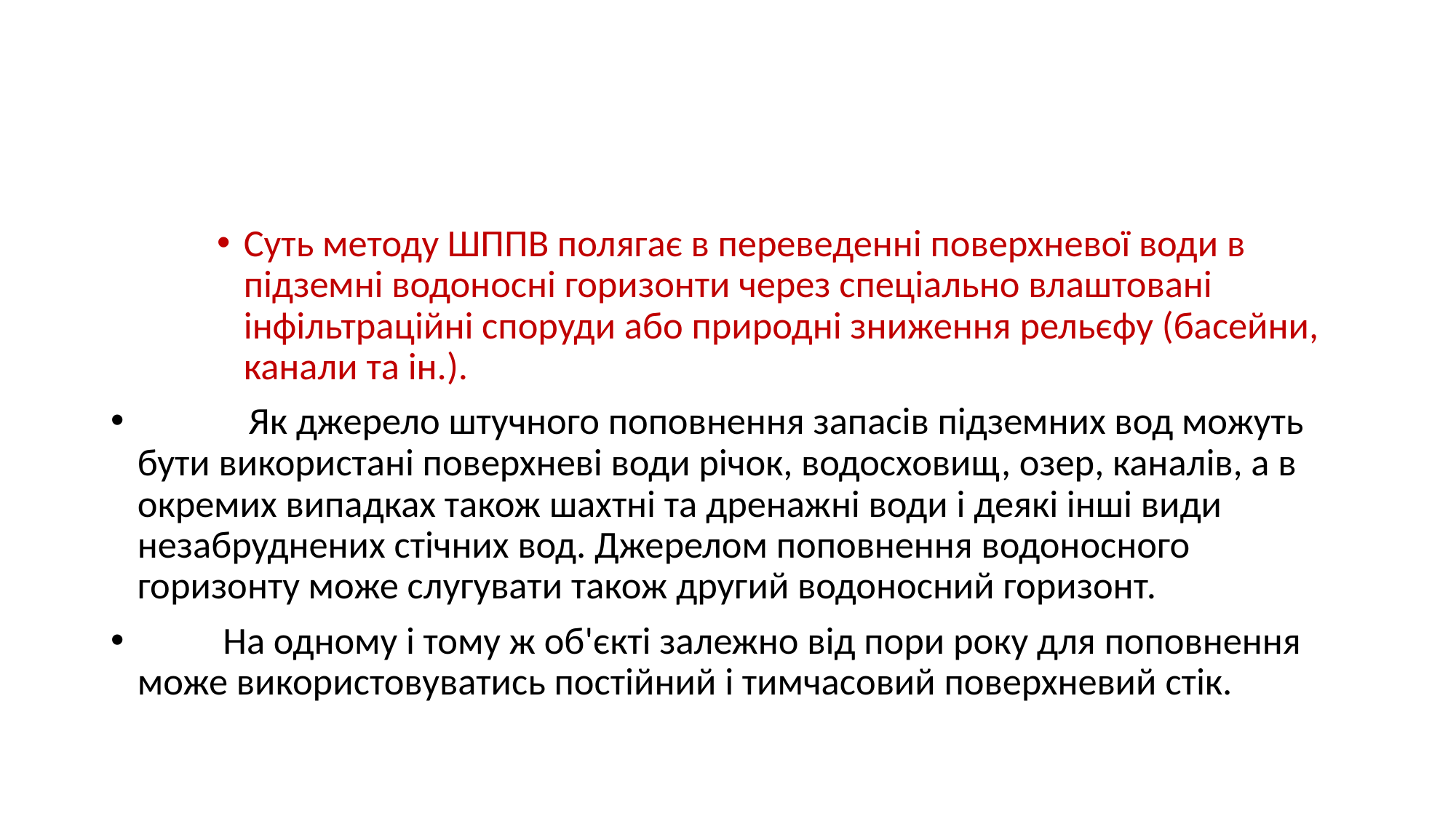

#
Суть методу ШППВ полягає в переведенні поверхневої води в підземні водоносні горизонти через спеціально влаштовані інфільтраційні споруди або природні зниження рельєфу (басейни, канали та ін.).
             Як джерело штучного поповнення запасів підземних вод можуть бути використані поверхневі води річок, водосховищ, озер, каналів, а в окремих випадках також шахтні та дренажні води і деякі інші види незабруднених стічних вод. Джерелом поповнення водоносного горизонту може слугувати також другий водоносний горизонт.
          На одному і тому ж об'єкті залежно від пори року для поповнення може використовуватись постійний і тимчасовий поверхневий стік.